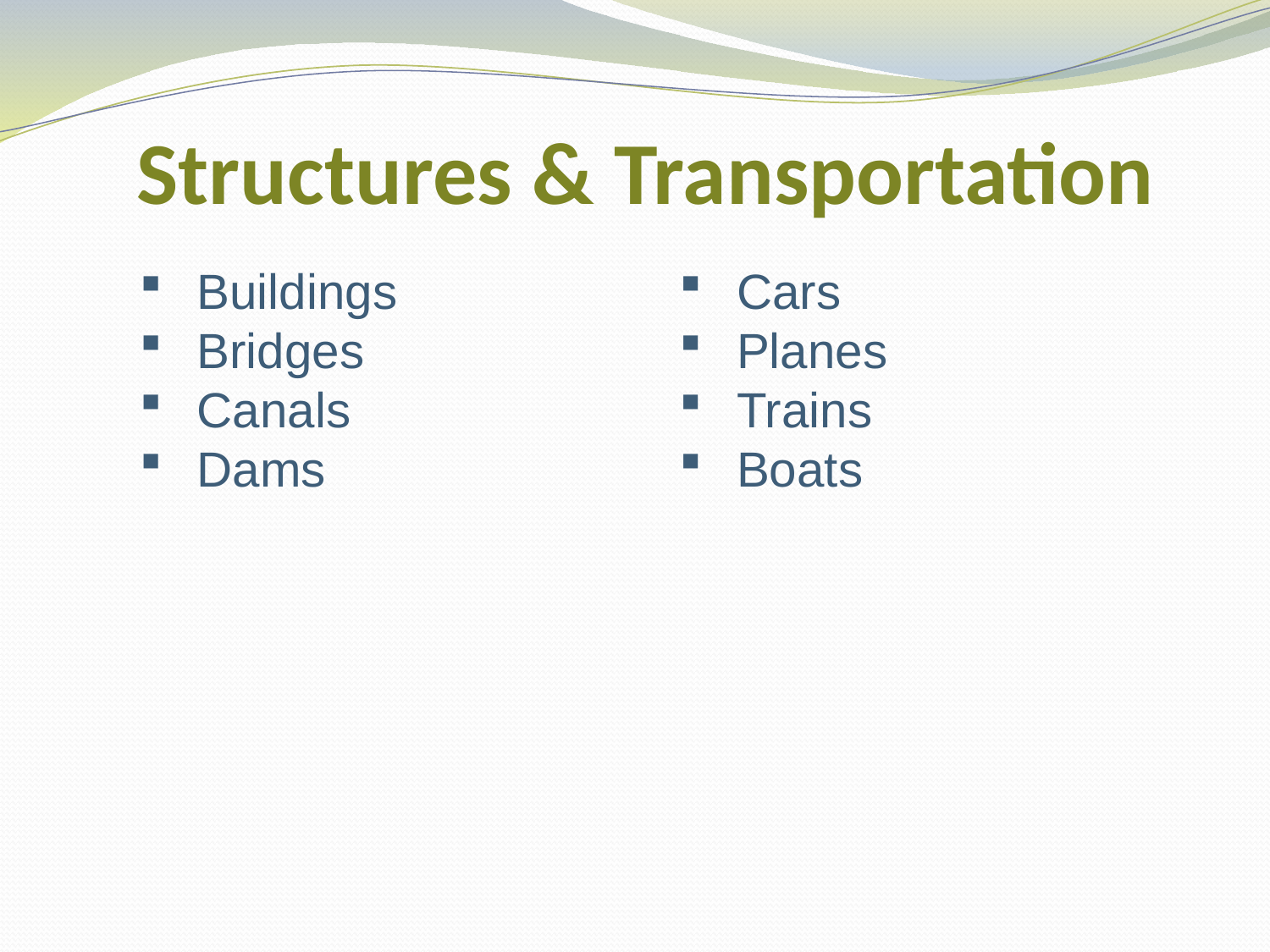

# Structures & Transportation
  Buildings
  Bridges
  Canals
  Dams
  Cars
  Planes
  Trains
  Boats